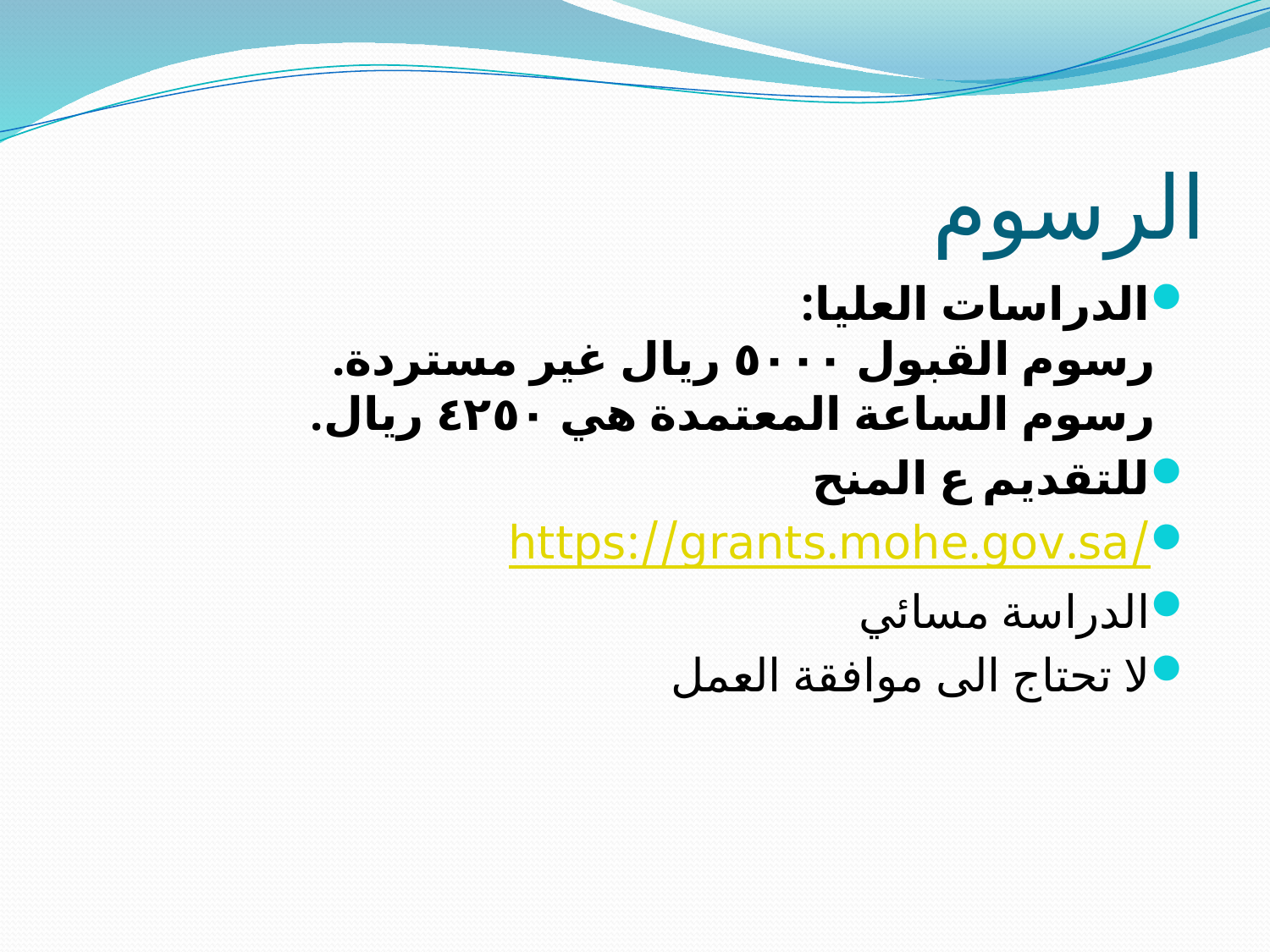

# الرسوم
الدراسات العليا:
رسوم القبول ٥٠٠٠ ريال غير مستردة.
رسوم الساعة المعتمدة هي ٤٢٥٠ ريال.
للتقديم ع المنح
https://grants.mohe.gov.sa/
الدراسة مسائي
لا تحتاج الى موافقة العمل